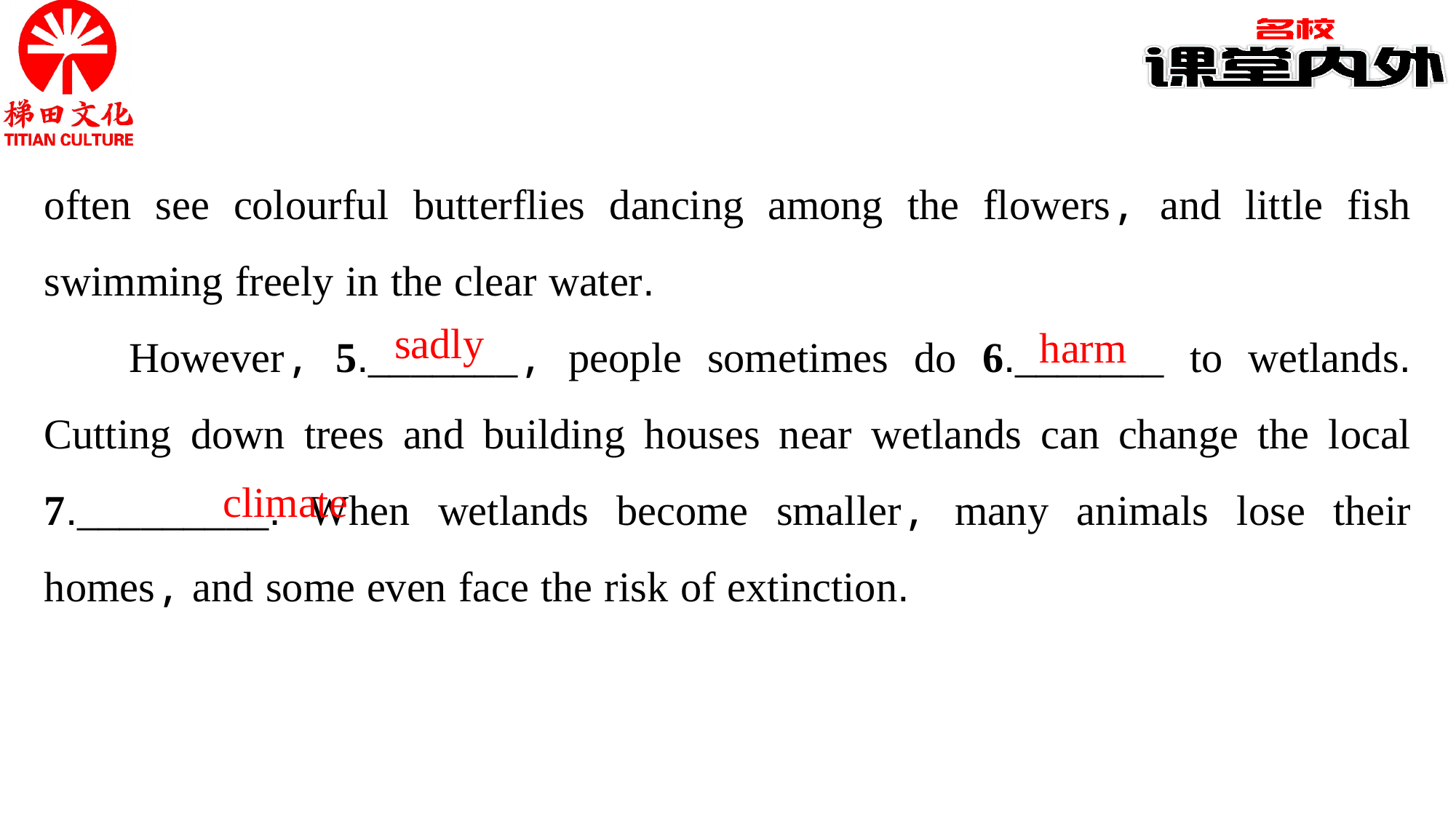

often see colourful butterflies dancing among the flowers, and little fish swimming freely in the clear water.
However, 5._______, people sometimes do 6._______ to wetlands. Cutting down trees and building houses near wetlands can change the local 7._________. When wetlands become smaller, many animals lose their homes, and some even face the risk of extinction.
sadly
harm
climate